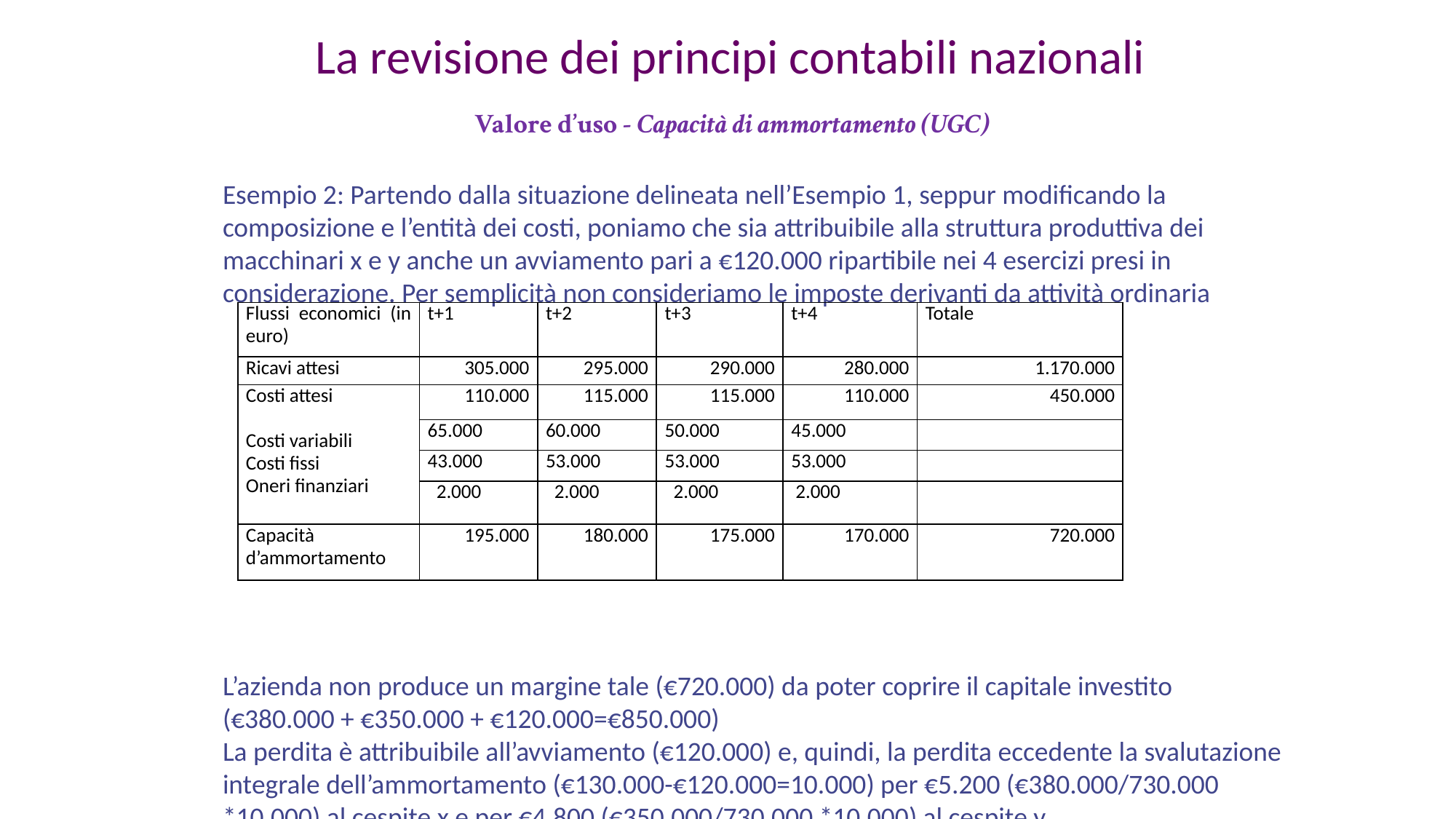

La revisione dei principi contabili nazionali
Valore d’uso - Capacità di ammortamento (UGC)

Esempio 2: Partendo dalla situazione delineata nell’Esempio 1, seppur modificando la composizione e l’entità dei costi, poniamo che sia attribuibile alla struttura produttiva dei macchinari x e y anche un avviamento pari a €120.000 ripartibile nei 4 esercizi presi in considerazione. Per semplicità non consideriamo le imposte derivanti da attività ordinaria

L’azienda non produce un margine tale (€720.000) da poter coprire il capitale investito (€380.000 + €350.000 + €120.000=€850.000)
La perdita è attribuibile all’avviamento (€120.000) e, quindi, la perdita eccedente la svalutazione integrale dell’ammortamento (€130.000-€120.000=10.000) per €5.200 (€380.000/730.000 *10.000) al cespite x e per €4.800 (€350.000/730.000 *10.000) al cespite y
| Flussi economici (in euro) | t+1 | t+2 | t+3 | t+4 | Totale |
| --- | --- | --- | --- | --- | --- |
| Ricavi attesi | 305.000 | 295.000 | 290.000 | 280.000 | 1.170.000 |
| Costi attesi Costi variabili Costi fissi Oneri finanziari | 110.000 | 115.000 | 115.000 | 110.000 | 450.000 |
|  | 65.000 | 60.000 | 50.000 | 45.000 |  |
|  | 43.000 | 53.000 | 53.000 | 53.000 |  |
|  | 2.000 | 2.000 | 2.000 | 2.000 |  |
| Capacità d’ammortamento | 195.000 | 180.000 | 175.000 | 170.000 | 720.000 |